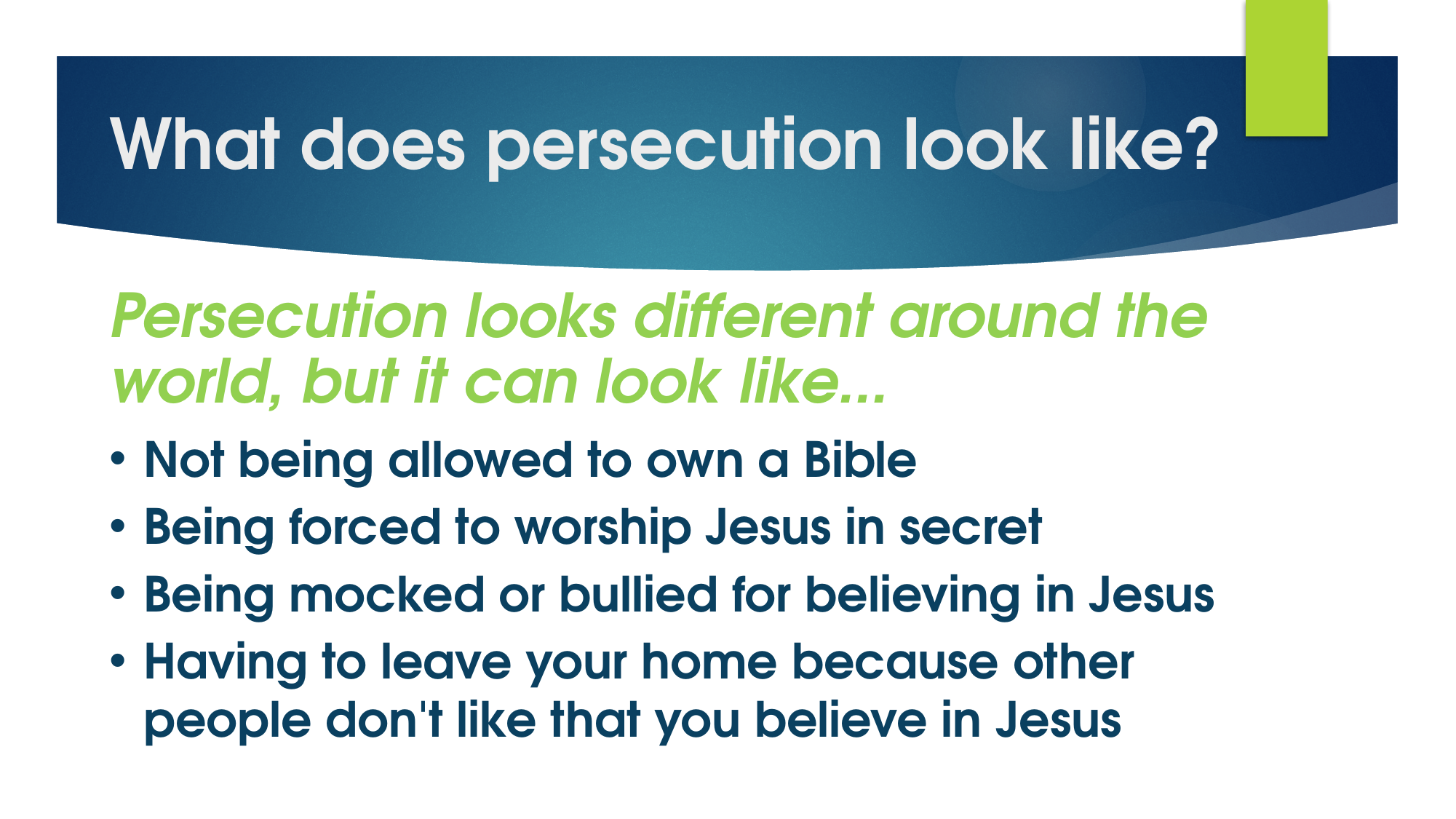

# What does persecution look like?
Persecution looks different around the world, but it can look like...

Not being allowed to own a Bible
Being forced to worship Jesus in secret
Being mocked or bullied for believing in Jesus
Having to leave your home because other people don't like that you believe in Jesus